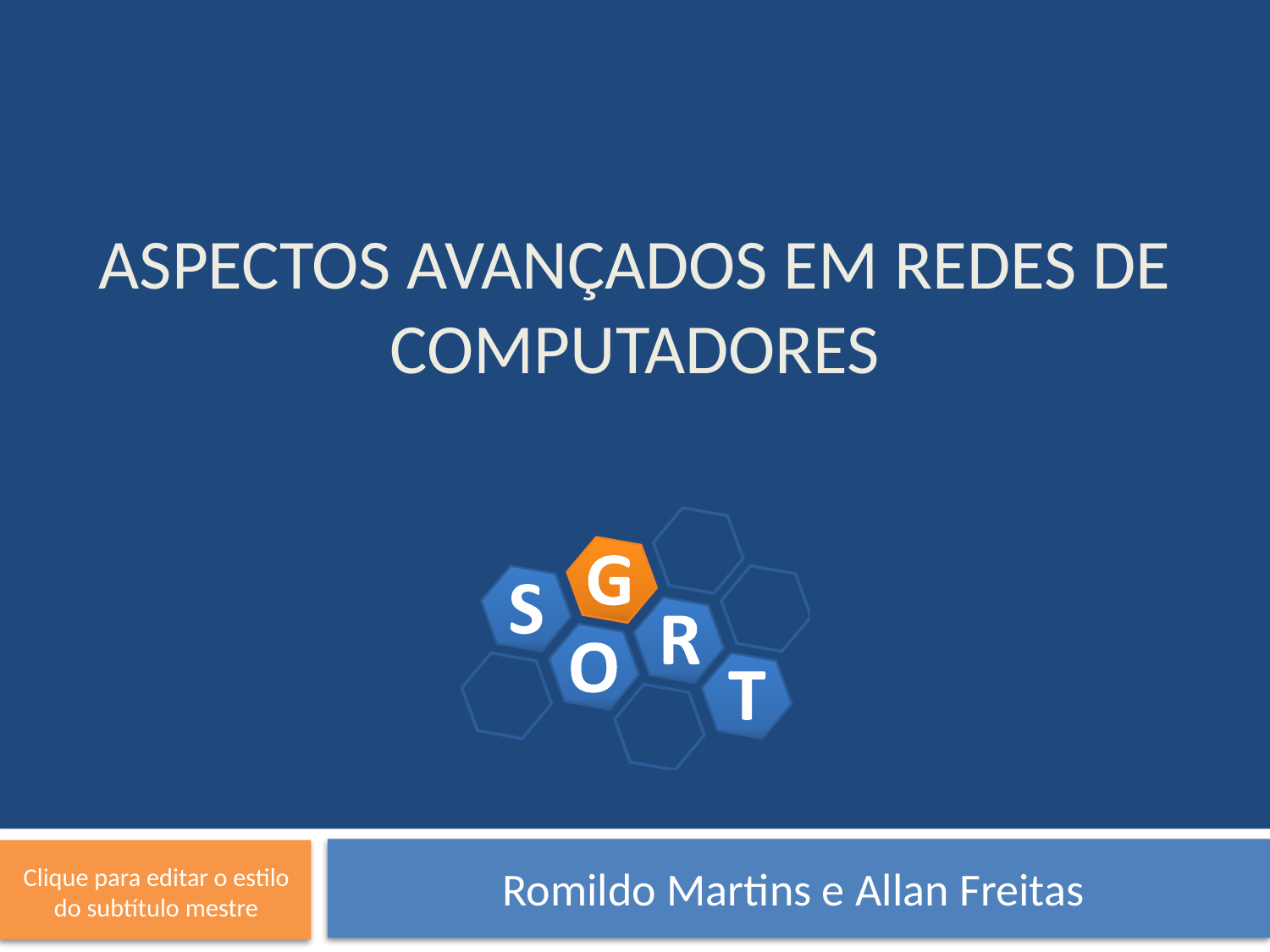

# Aspectos Avançados em Redes de Computadores
Romildo Martins e Allan Freitas